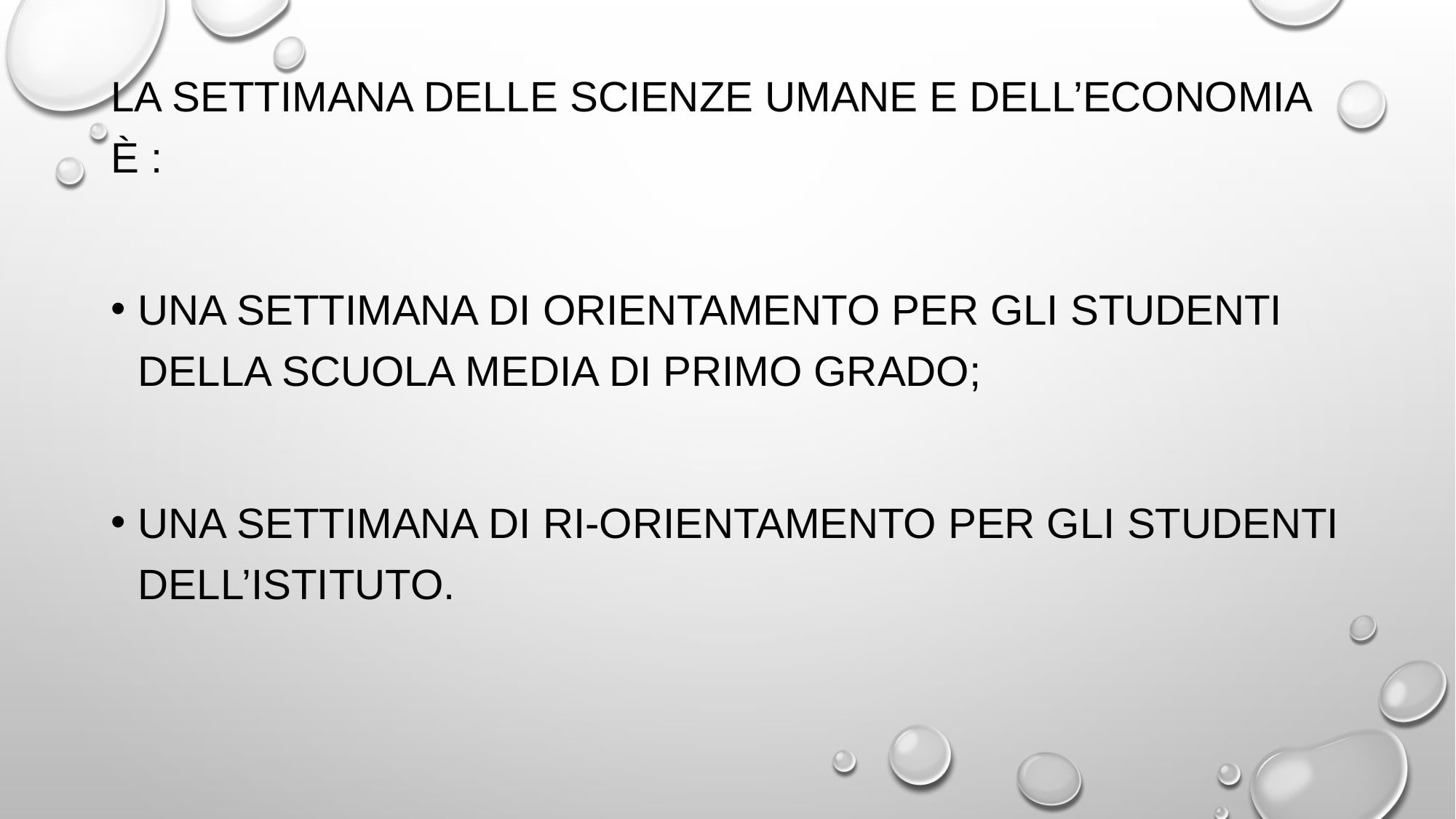

La settimana delle scienze Umane e dell’Economia è :

una settimana di orientamento per gli studenti della scuola media di primo grado;

una settimana di ri-orientamento per gli studenti dell’Istituto.